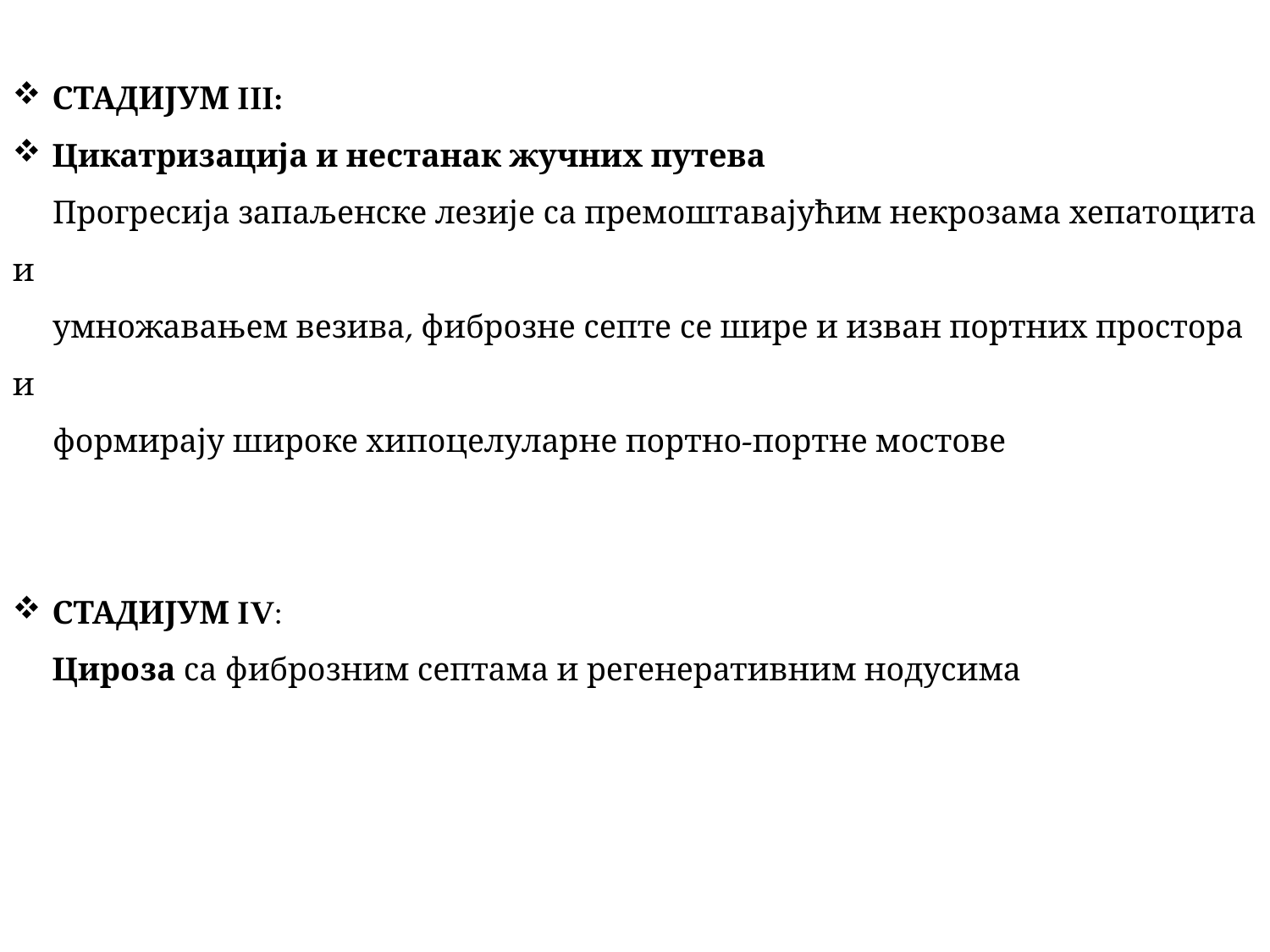

СТАДИЈУМ III:
Цикатризација и нестанак жучних путева
     Прогресија запаљенске лезије са премоштавајућим некрозама хепатоцита и
     умножавањем везива, фиброзне септе се шире и изван портних простора и
     формирају широке хипоцелуларне портно-портне мостове

СТАДИЈУМ IV:
Цироза са фиброзним септама и регенеративним нодусима